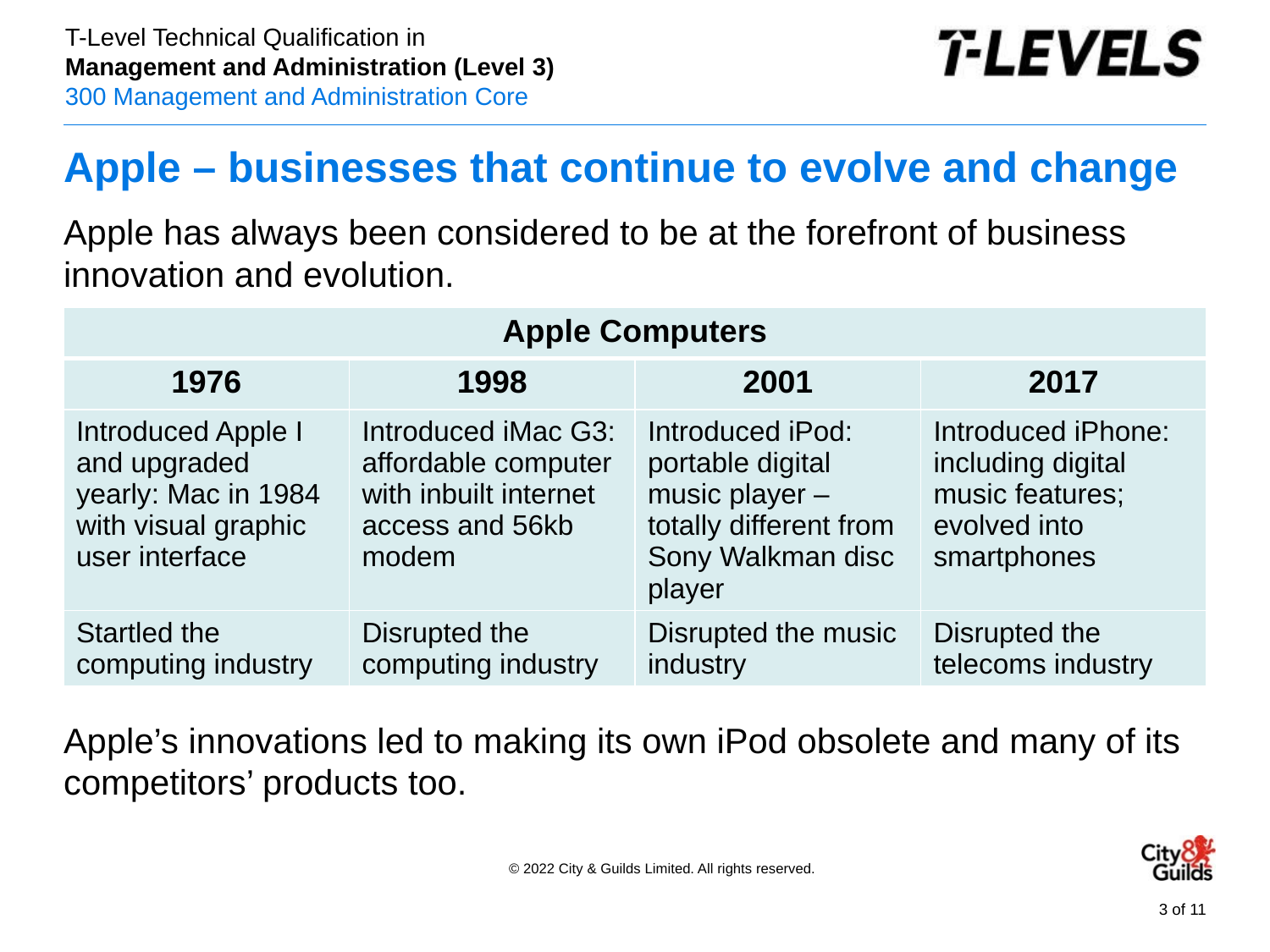

# Apple – businesses that continue to evolve and change
Apple has always been considered to be at the forefront of business innovation and evolution.

Apple’s innovations led to making its own iPod obsolete and many of its competitors’ products too.

| Apple Computers |  |  |  |
| --- | --- | --- | --- |
| 1976 | 1998 | 2001 | 2017 |
| Introduced Apple I and upgraded yearly: Mac in 1984 with visual graphic user interface | Introduced iMac G3: affordable computer with inbuilt internet access and 56kb modem | Introduced iPod: portable digital music player – totally different from Sony Walkman disc player | Introduced iPhone: including digital music features; evolved into smartphones |
| Startled the computing industry | Disrupted the computing industry | Disrupted the music industry | Disrupted the telecoms industry |